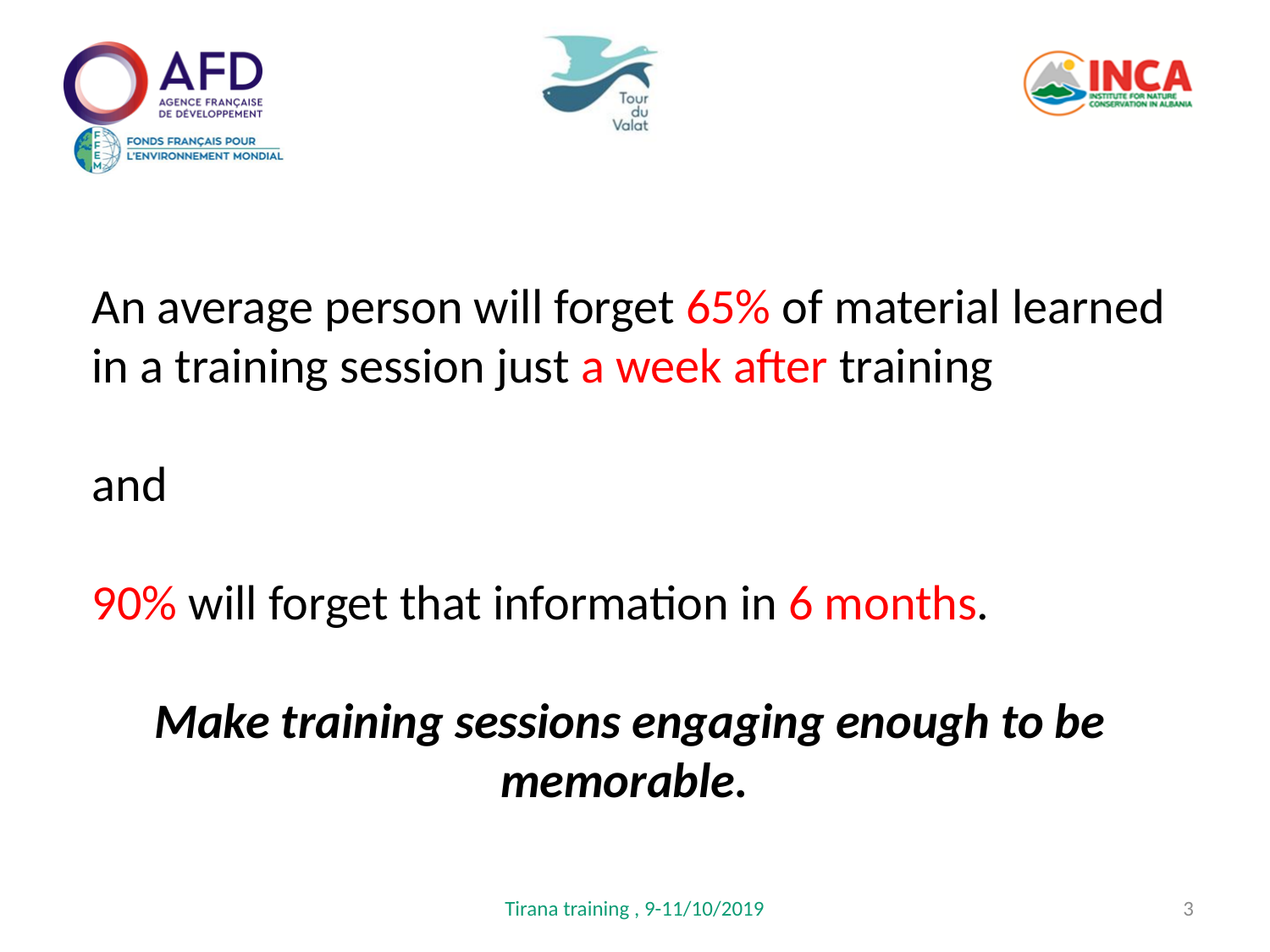

An average person will forget 65% of material learned in a training session just a week after training

and

90% will forget that information in 6 months.

Make training sessions engaging enough to be memorable.
Tirana training , 9-11/10/2019
3